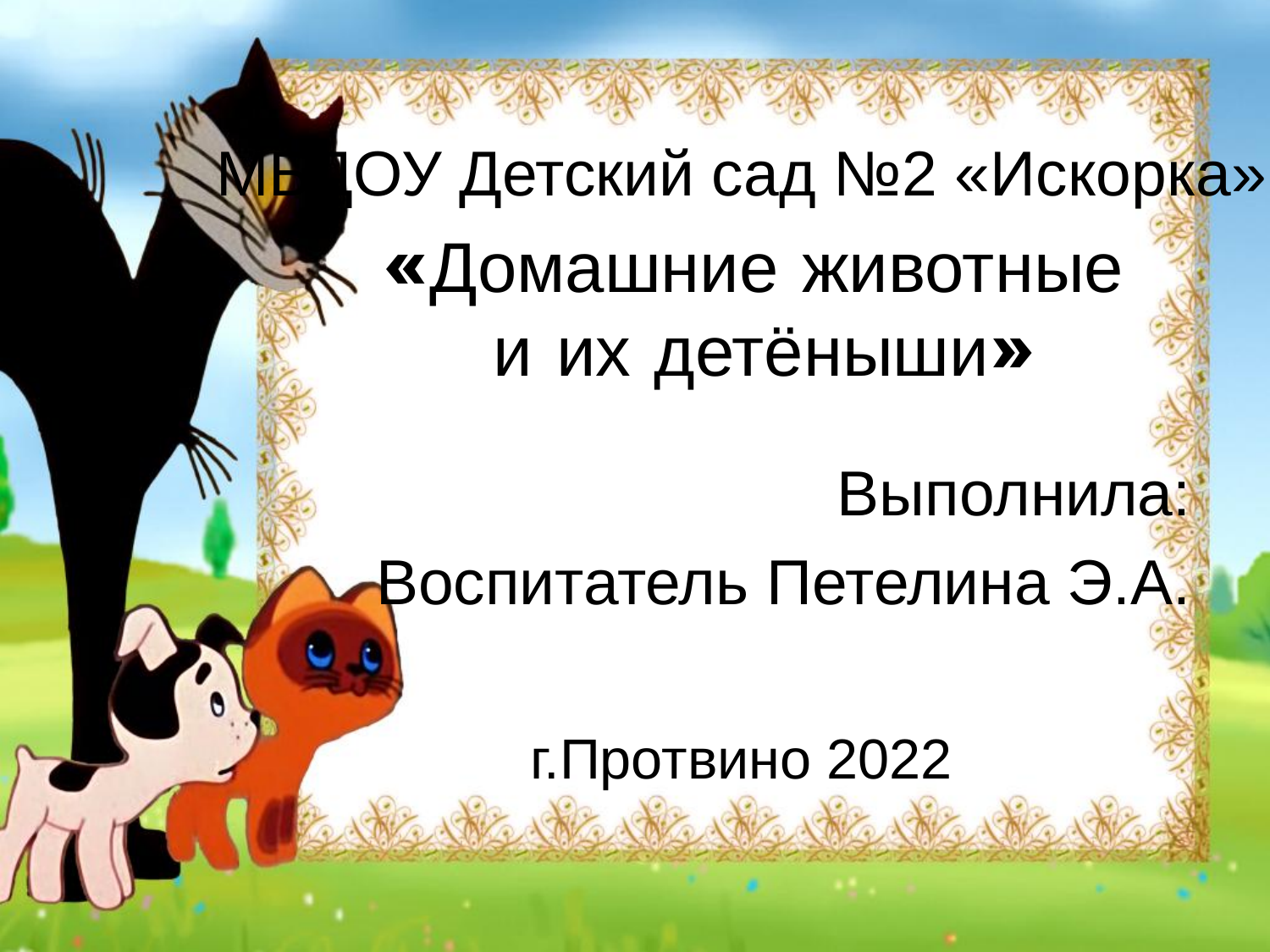

МБДОУ Детский сад №2 «Искорка»
# «Домашние животные и их детёныши»
Выполнила:
Воспитатель Петелина Э.А.
г.Протвино 2022